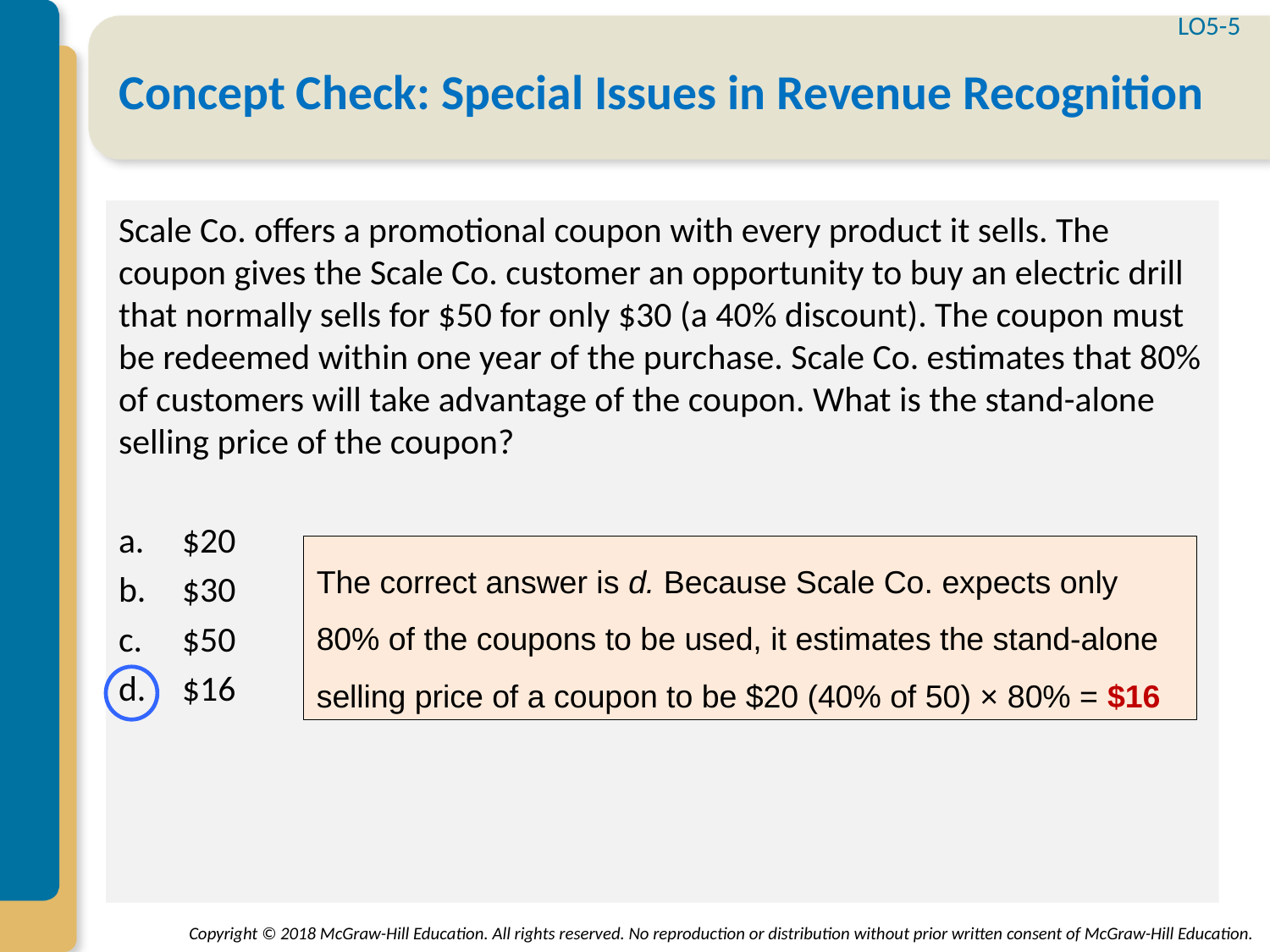

LO5-5
# Concept Check: Special Issues in Revenue Recognition
Scale Co. offers a promotional coupon with every product it sells. The coupon gives the Scale Co. customer an opportunity to buy an electric drill that normally sells for $50 for only $30 (a 40% discount). The coupon must be redeemed within one year of the purchase. Scale Co. estimates that 80% of customers will take advantage of the coupon. What is the stand-alone selling price of the coupon?

$20
$30
$50
$16
The correct answer is d. Because Scale Co. expects only 80% of the coupons to be used, it estimates the stand-alone selling price of a coupon to be $20 (40% of 50) × 80% = $16